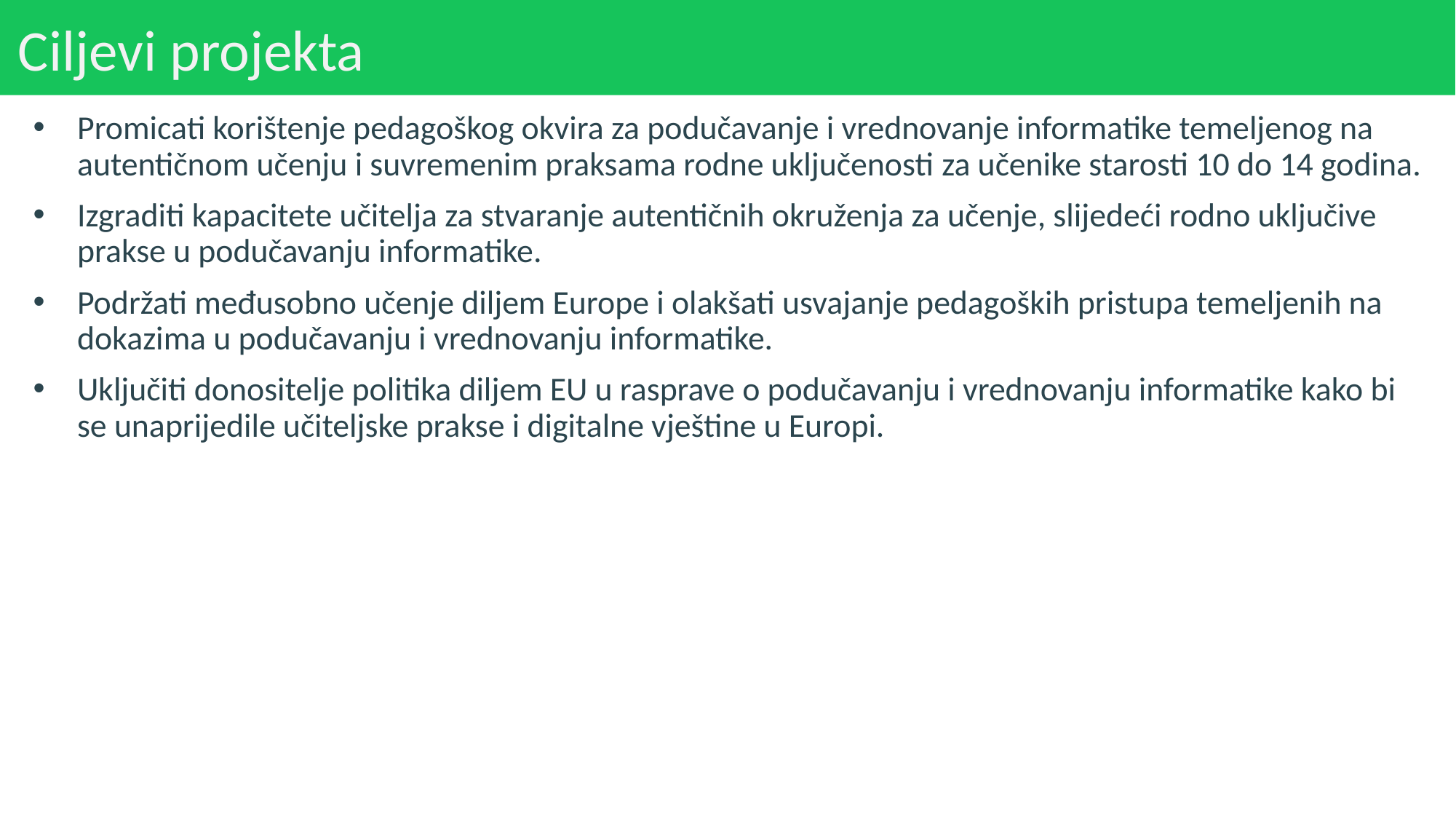

# Ciljevi projekta
Promicati korištenje pedagoškog okvira za podučavanje i vrednovanje informatike temeljenog na autentičnom učenju i suvremenim praksama rodne uključenosti za učenike starosti 10 do 14 godina.
Izgraditi kapacitete učitelja za stvaranje autentičnih okruženja za učenje, slijedeći rodno uključive prakse u podučavanju informatike.
Podržati međusobno učenje diljem Europe i olakšati usvajanje pedagoških pristupa temeljenih na dokazima u podučavanju i vrednovanju informatike.
Uključiti donositelje politika diljem EU u rasprave o podučavanju i vrednovanju informatike kako bi se unaprijedile učiteljske prakse i digitalne vještine u Europi.